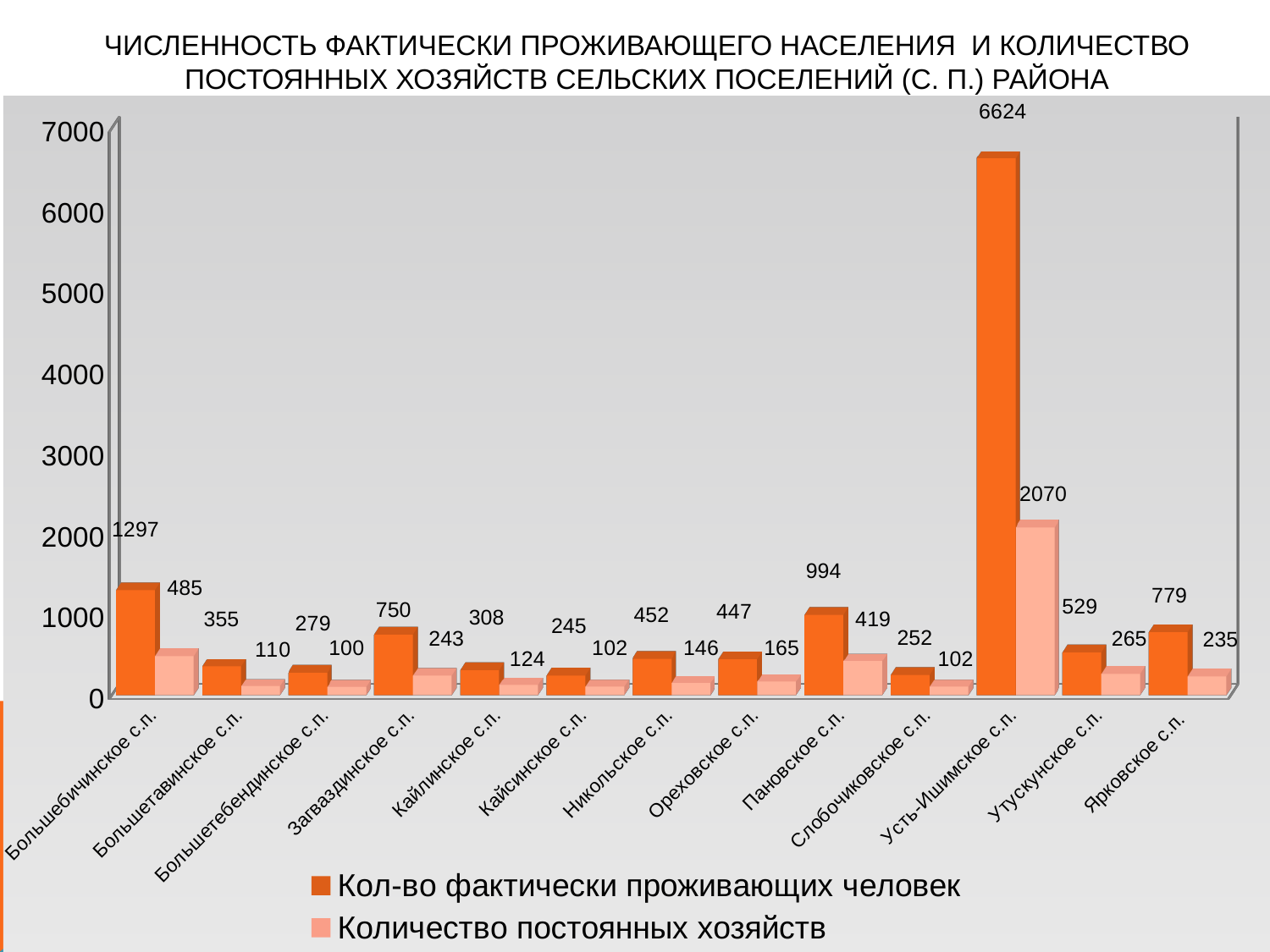

# Численность фактически проживающего населения  и количество постоянных хозяйств сельских поселений (с. п.) района

[unsupported chart]